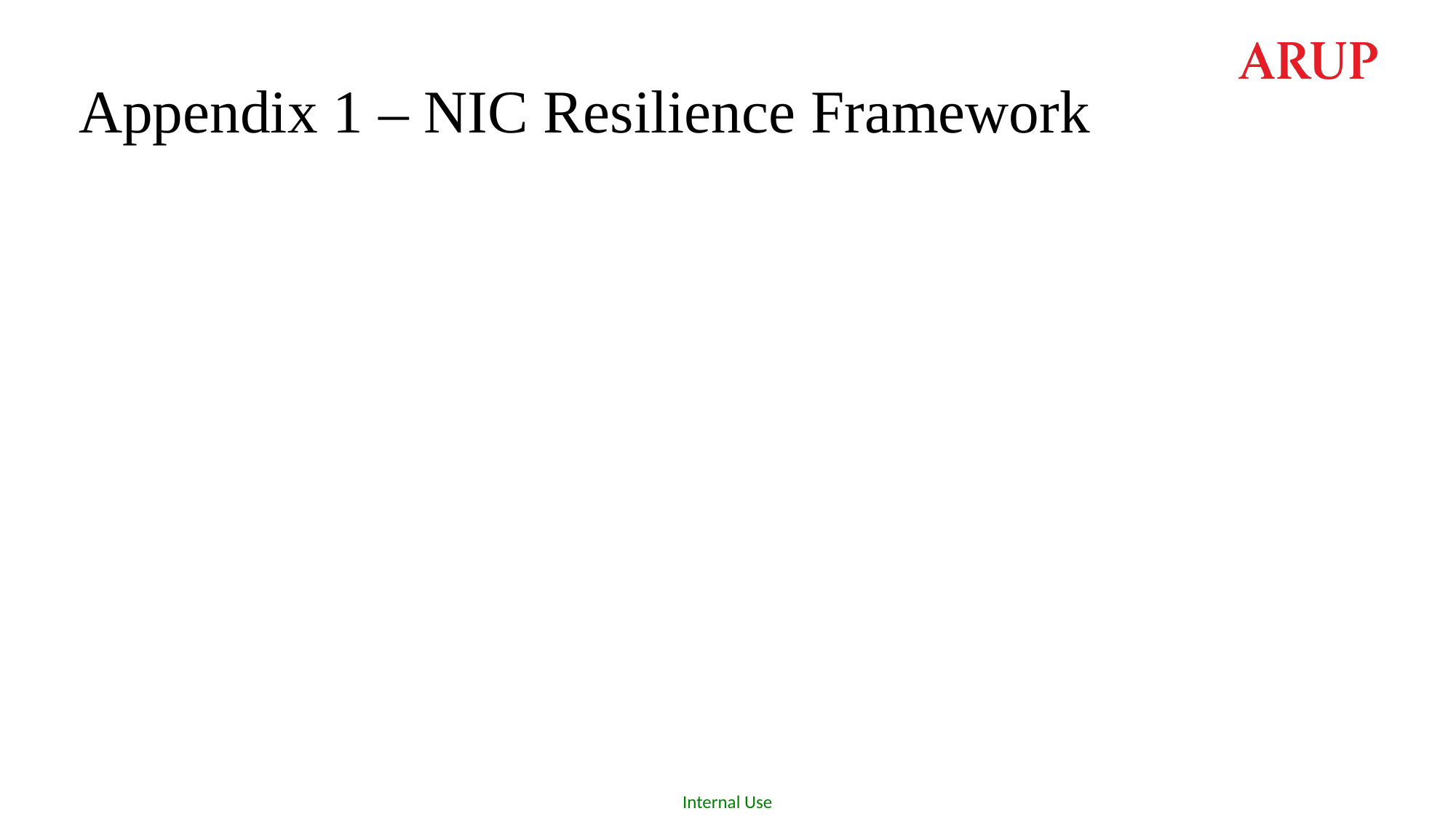

# Appendix 1 – NIC Resilience Framework